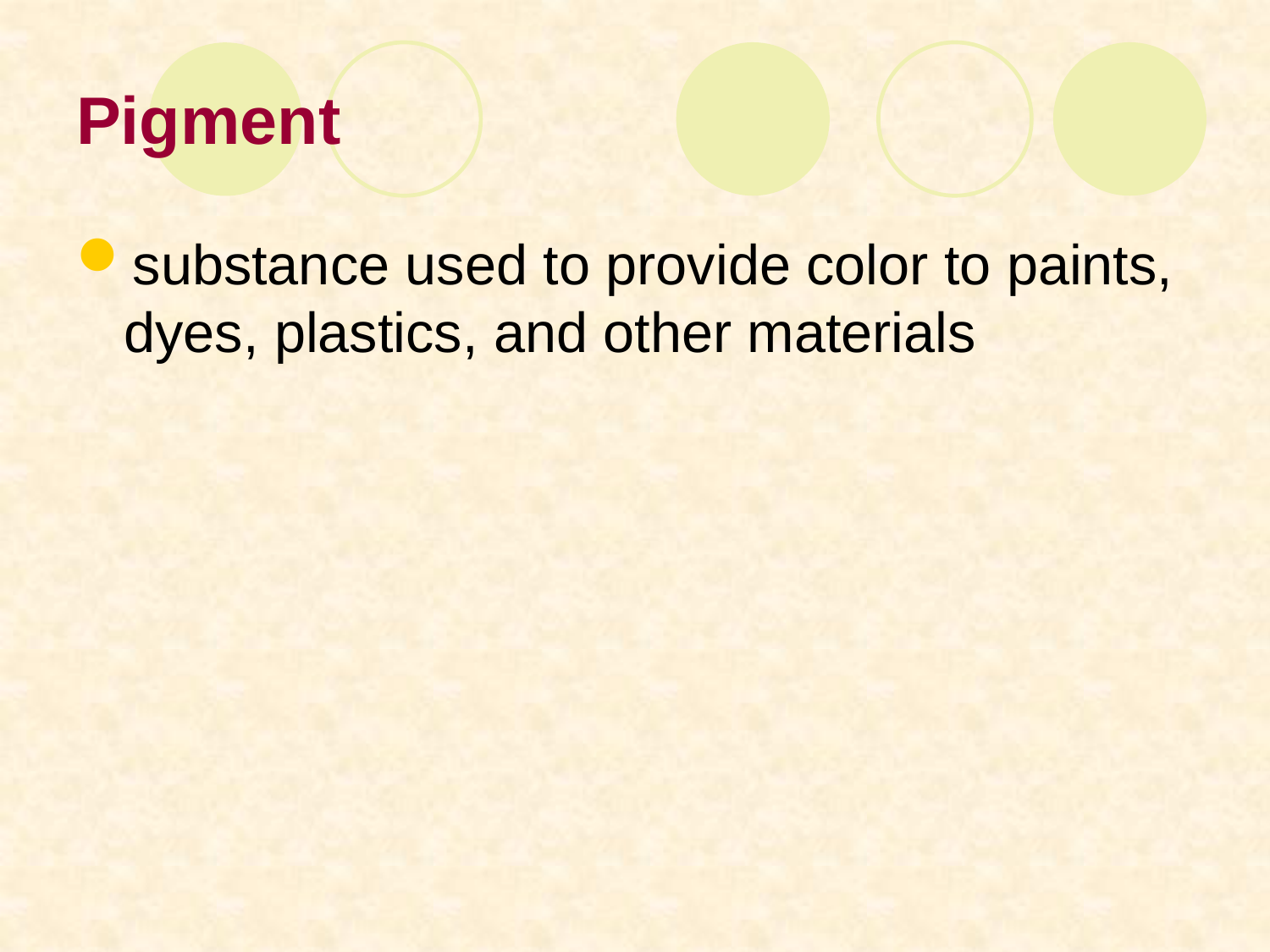

# Pigment
substance used to provide color to paints, dyes, plastics, and other materials